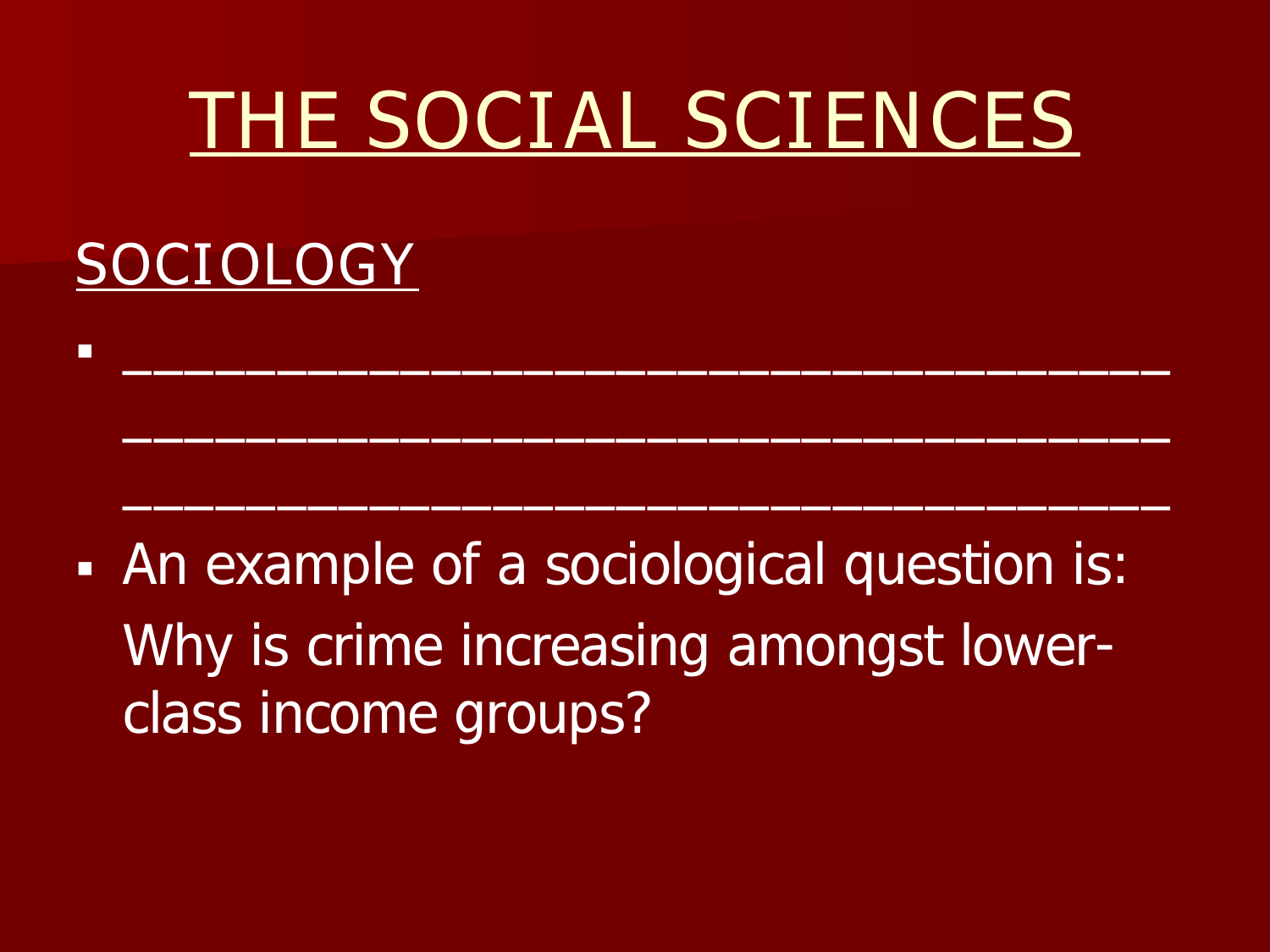

# THE SOCIAL SCIENCES
SOCIOLOGY
______________________________________________________________________________________________________
An example of a sociological question is:
	Why is crime increasing amongst lower-class income groups?